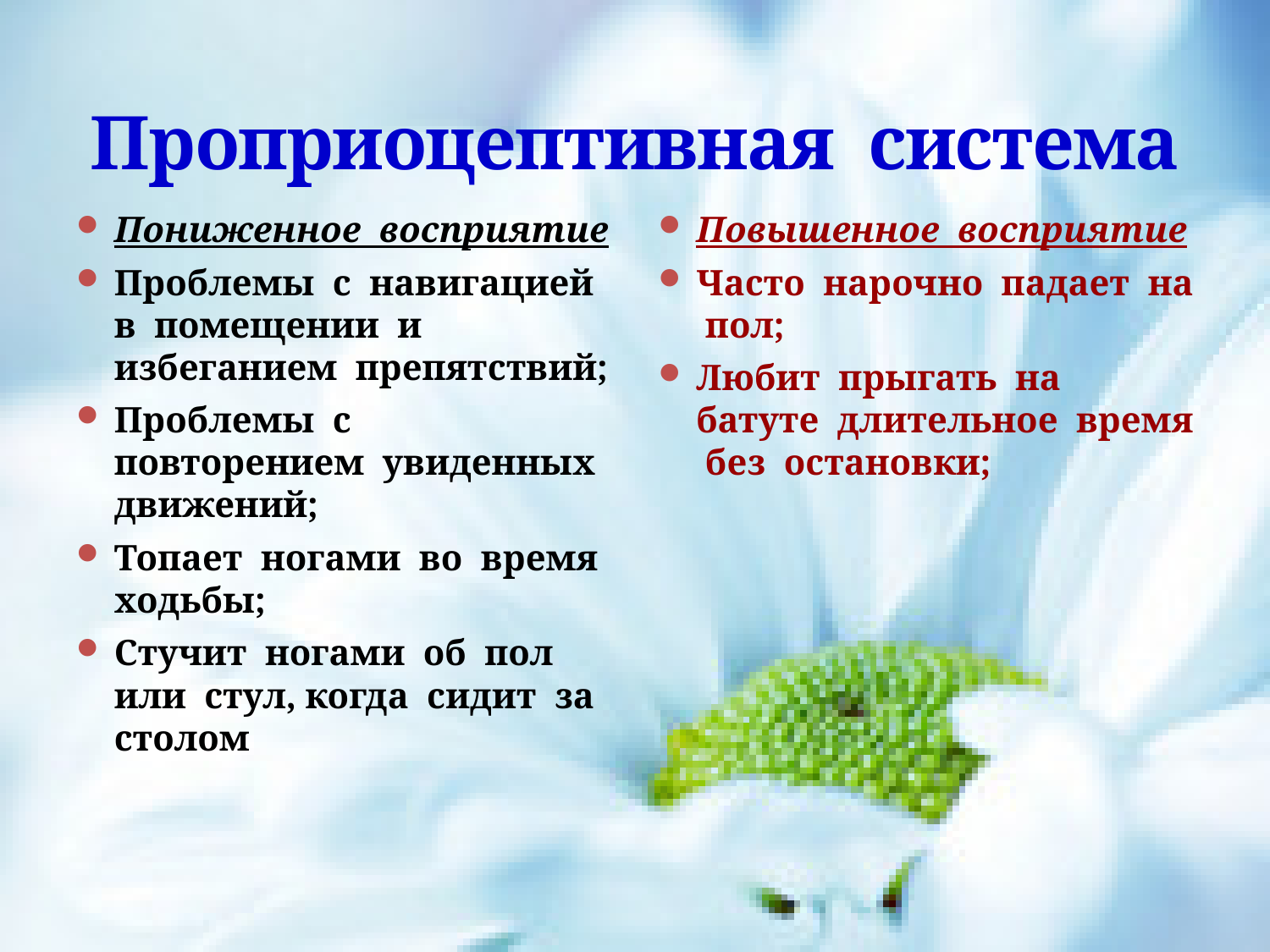

# Проприоцептивная  система
Пониженное  восприятие
Проблемы  с  навигацией  в  помещении  и  избеганием  препятствий;
Проблемы  с  повторением  увиденных  движений;
Топает  ногами  во  время  ходьбы;
Стучит  ногами  об  пол  или  стул, когда  сидит  за  столом
Повышенное  восприятие
Часто  нарочно  падает  на  пол;
Любит  прыгать  на  батуте  длительное  время  без  остановки;